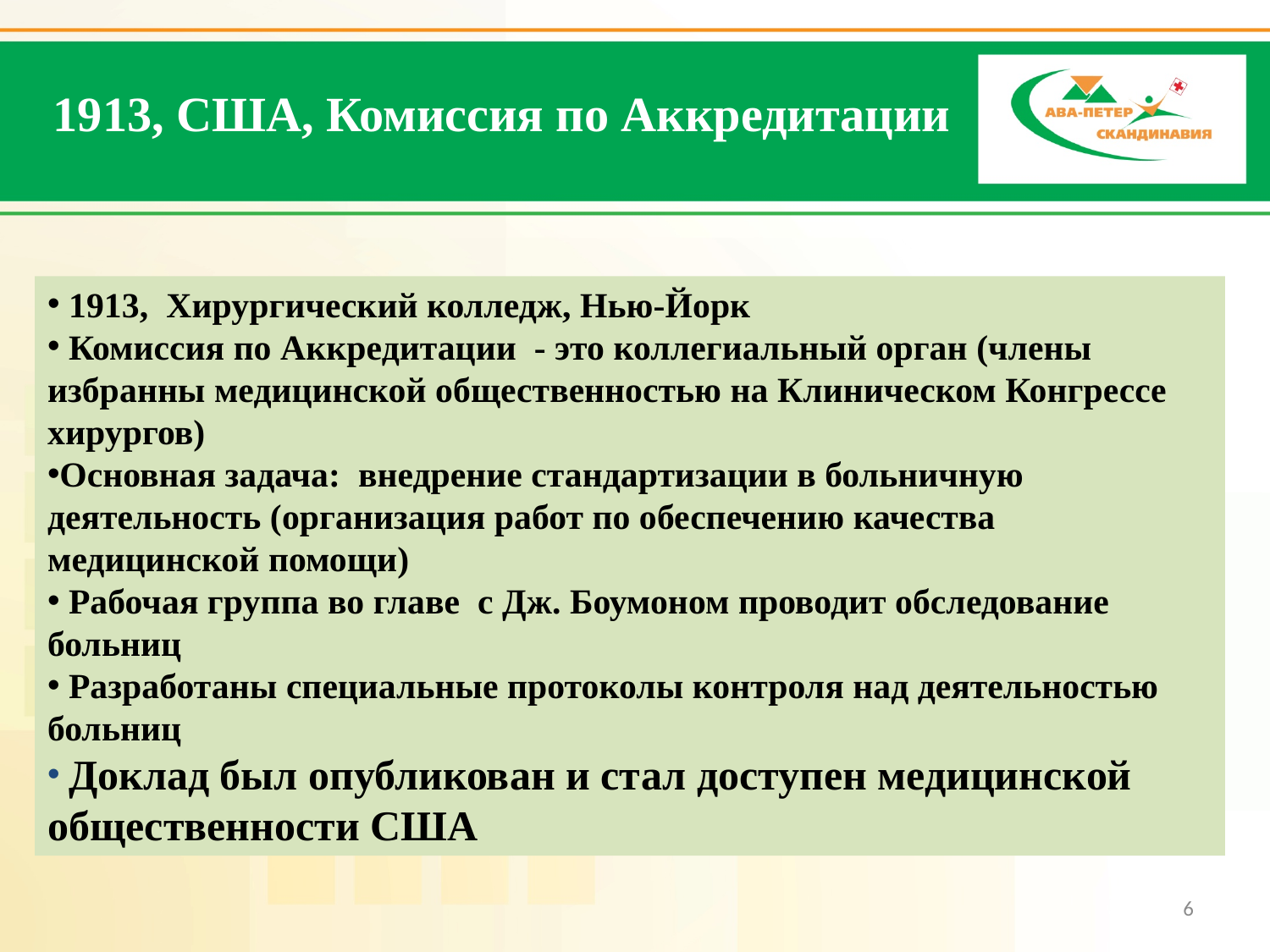

1913, США, Комиссия по Аккредитации
 1913,  Хирургический колледж, Нью-Йорк
 Комиссия по Аккредитации  - это коллегиальный орган (члены избранны медицинской общественностью на Клиническом Конгрессе хирургов)
Основная задача:  внедрение стандартизации в больничную деятельность (организация работ по обеспечению качества медицинской помощи)
 Рабочая группа во главе  с Дж. Боумоном проводит обследование больниц
 Разработаны специальные протоколы контроля над деятельностью больниц
 Доклад был опубликован и стал доступен медицинской общественности США
6